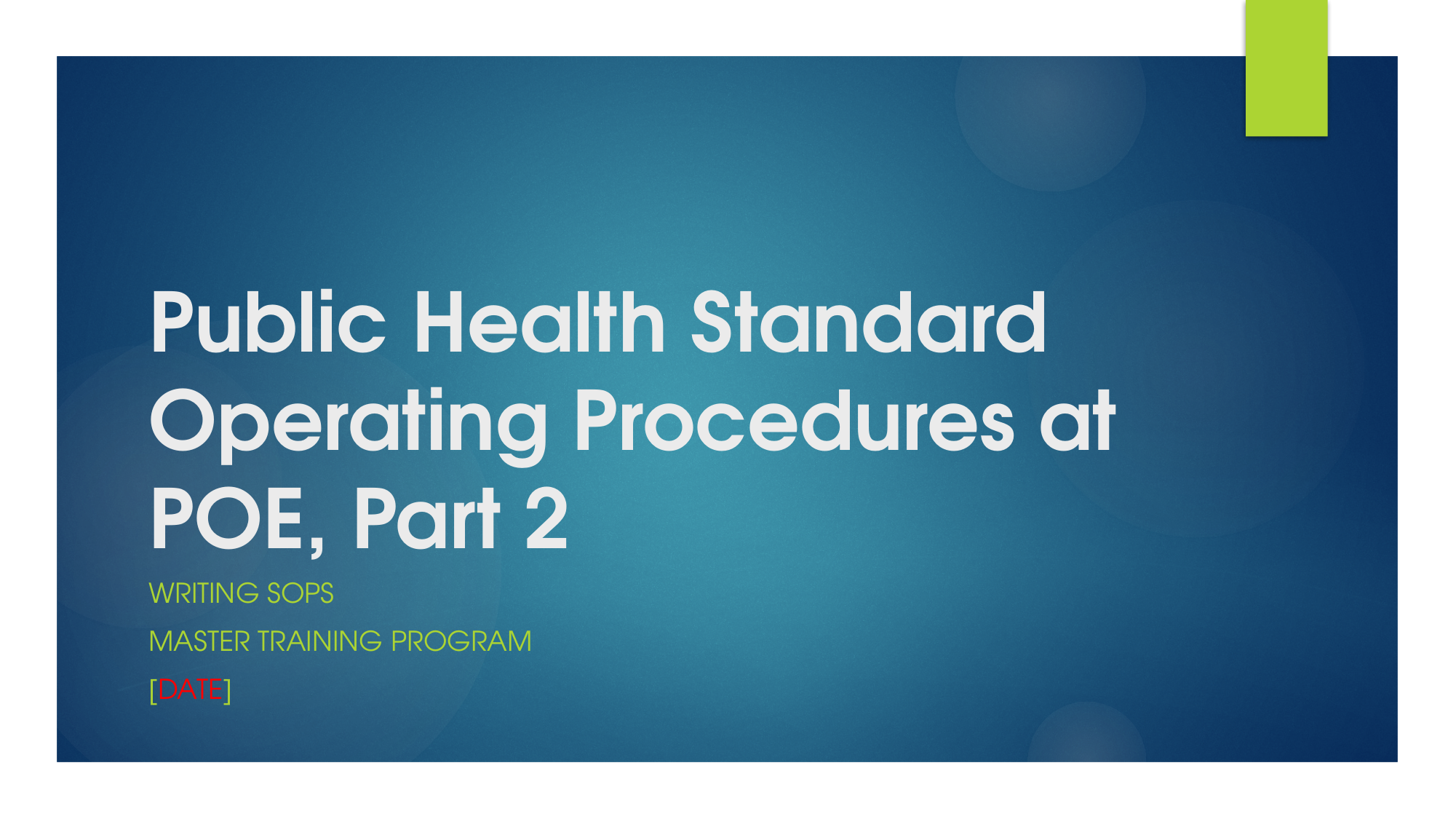

# Public Health Standard Operating Procedures at POE, Part 2
Writing SOPs
Master Training Program
[date]